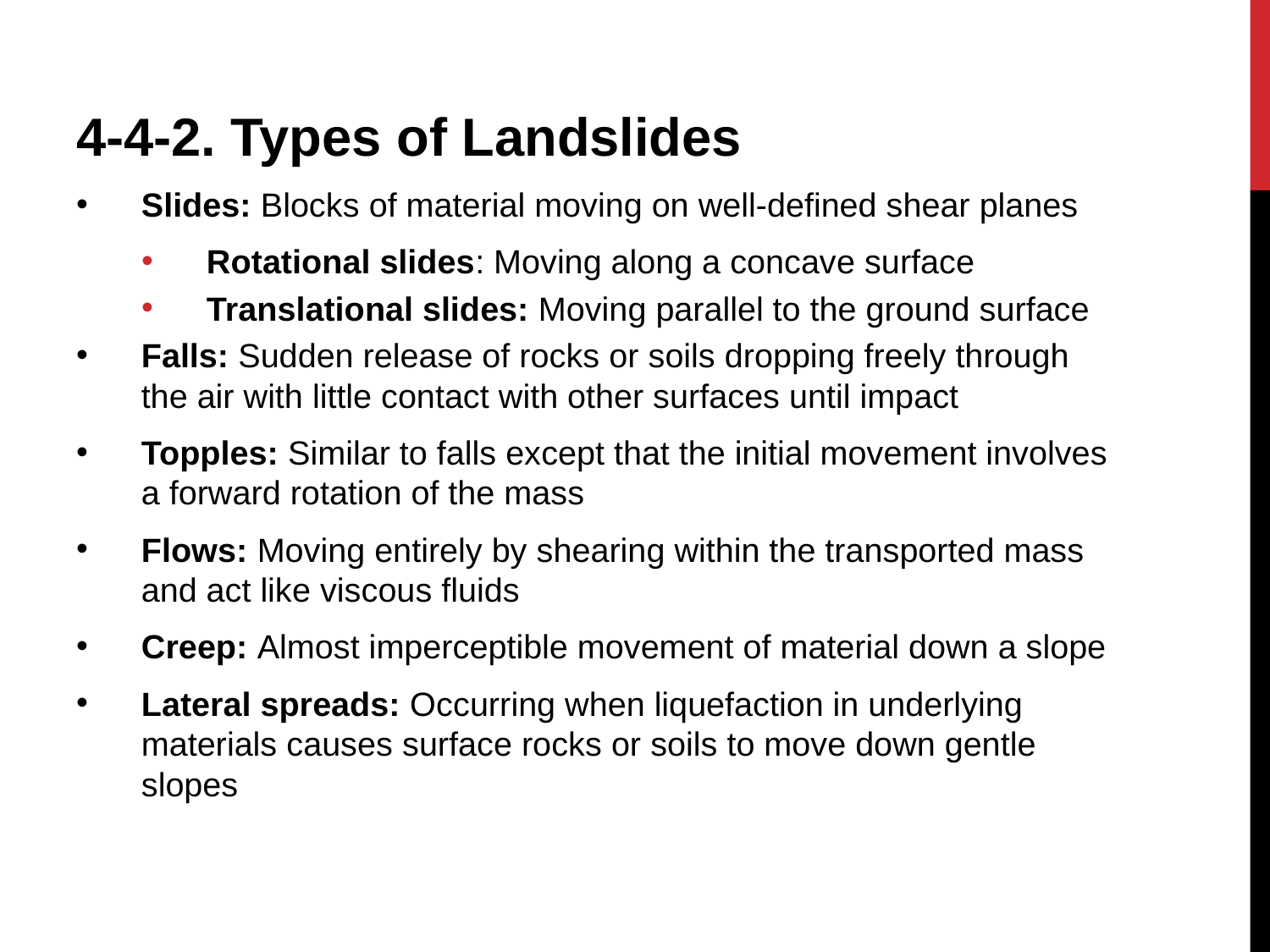

4-4-2. Types of Landslides
Slides: Blocks of material moving on well-defined shear planes
Rotational slides: Moving along a concave surface
Translational slides: Moving parallel to the ground surface
Falls: Sudden release of rocks or soils dropping freely through the air with little contact with other surfaces until impact
Topples: Similar to falls except that the initial movement involves a forward rotation of the mass
Flows: Moving entirely by shearing within the transported mass and act like viscous fluids
Creep: Almost imperceptible movement of material down a slope
Lateral spreads: Occurring when liquefaction in underlying materials causes surface rocks or soils to move down gentle slopes